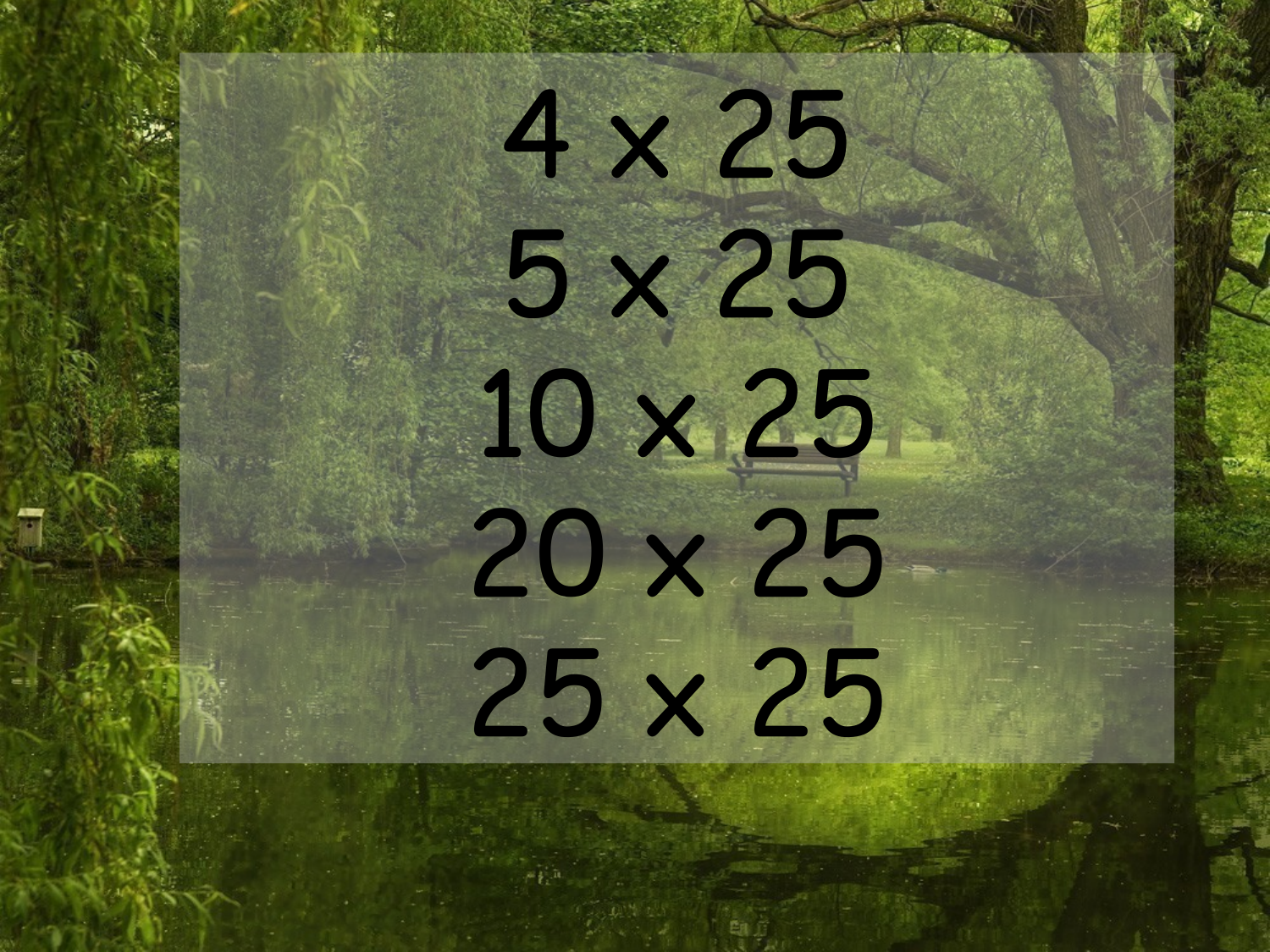

4 x 25
5 x 25
10 x 25
20 x 25
25 x 25